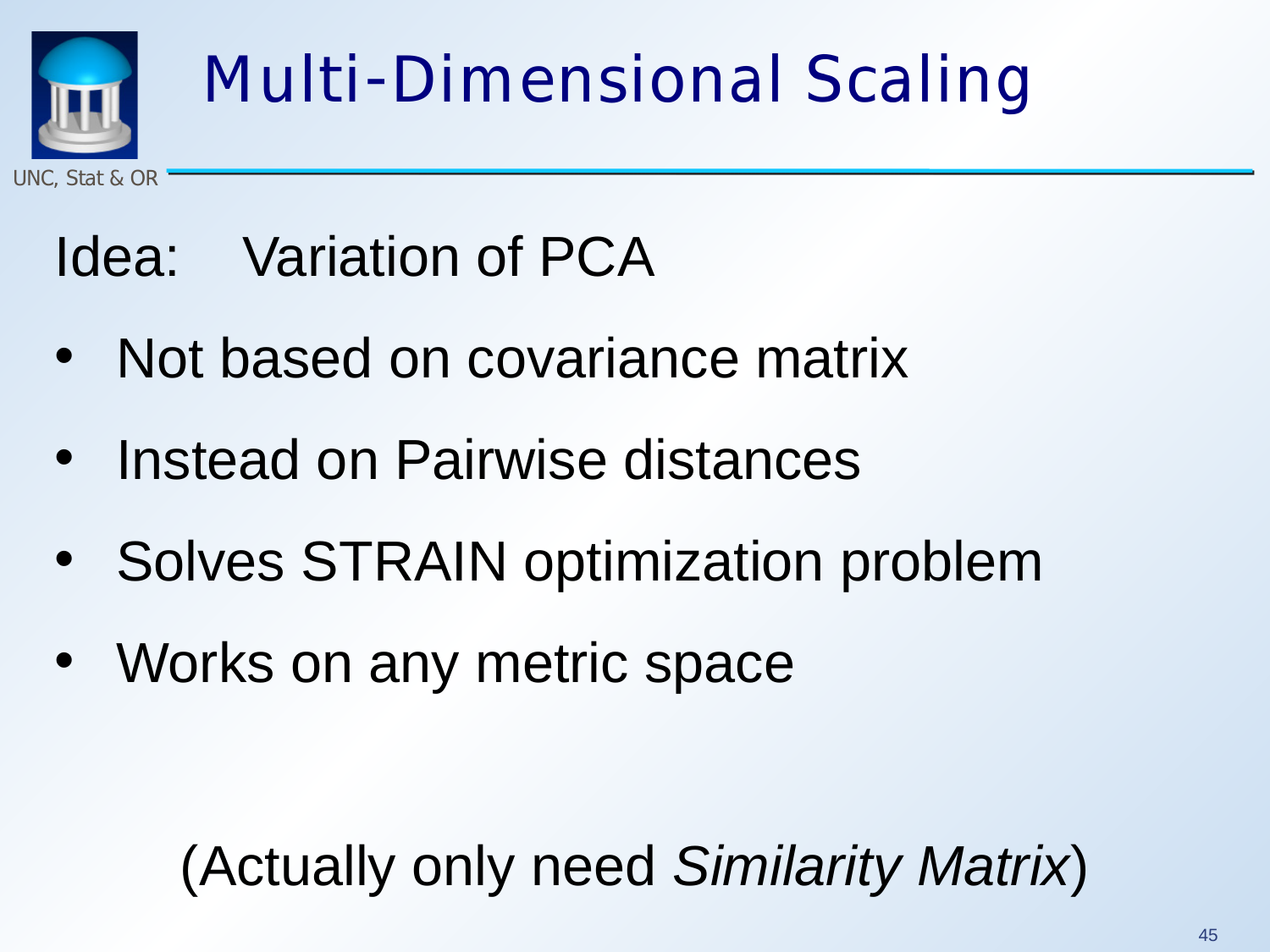

# Multi-Dimensional Scaling
Idea:    Variation of PCA
  Not based on covariance matrix
  Instead on Pairwise distances
  Solves STRAIN optimization problem
  Works on any metric space

(Actually only need Similarity Matrix)